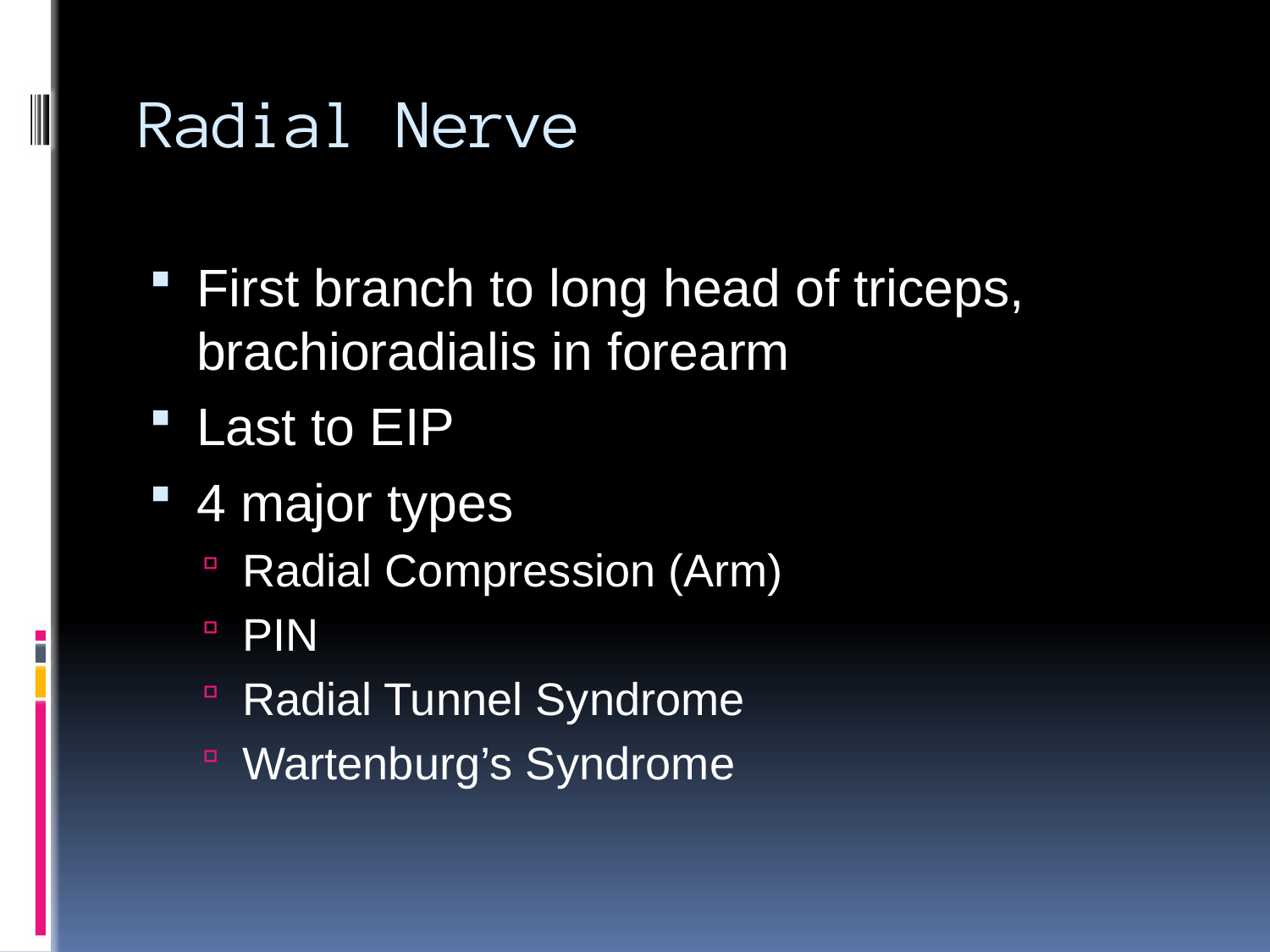

# Radial Nerve
First branch to long head of triceps, brachioradialis in forearm
Last to EIP
4 major types
Radial Compression (Arm)
PIN
Radial Tunnel Syndrome
Wartenburg’s Syndrome